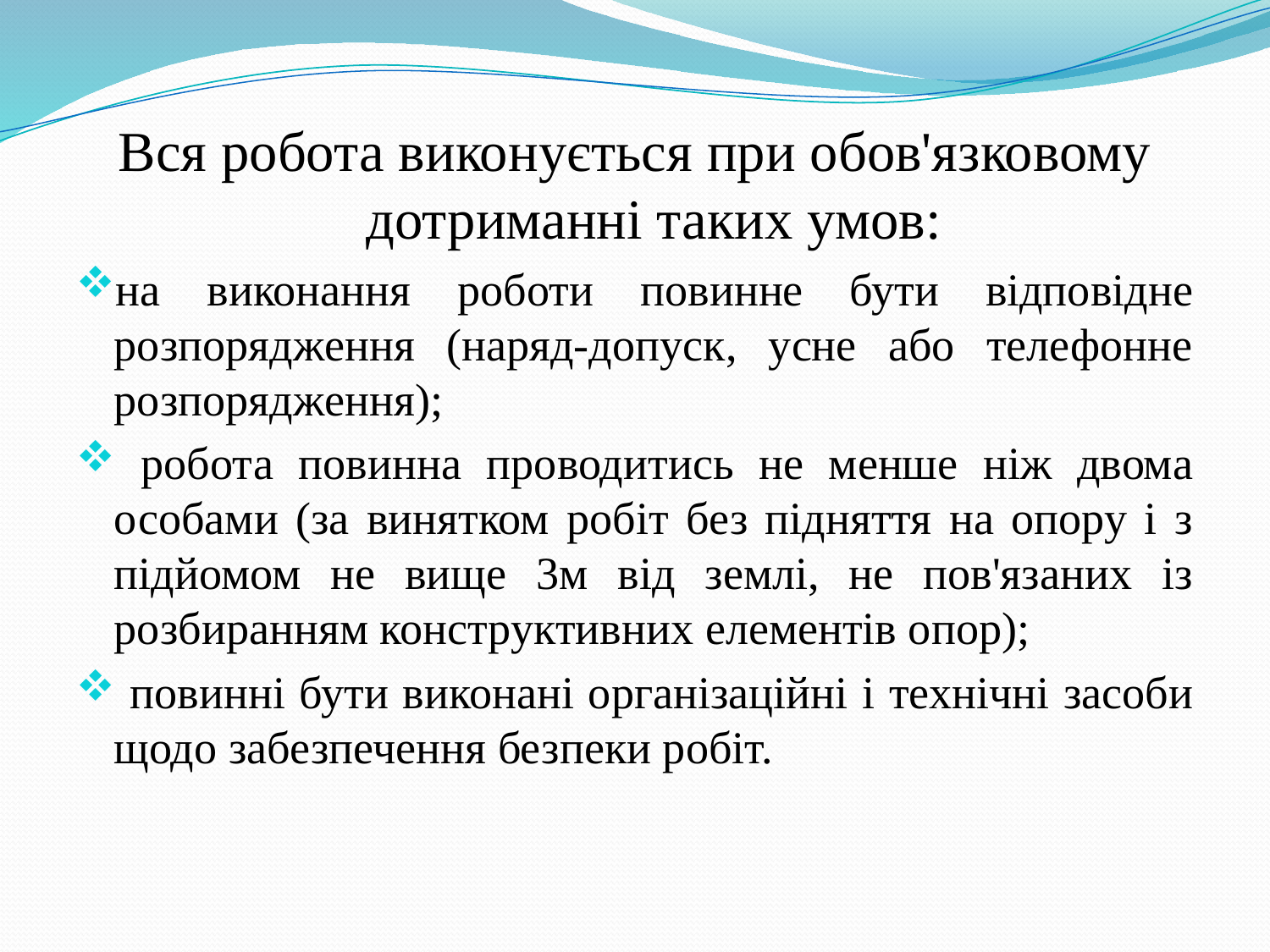

Вся робота виконується при обов'язковому дотриманні таких умов:
на виконання роботи повинне бути відповідне розпорядження (наряд-допуск, усне або телефонне розпорядження);
 робота повинна проводитись не менше ніж двома особами (за винятком робіт без підняття на опору і з підйомом не вище 3м від землі, не пов'язаних із розбиранням конструктивних елементів опор);
 повинні бути виконані організаційні і технічні засоби щодо забезпечення безпеки робіт.